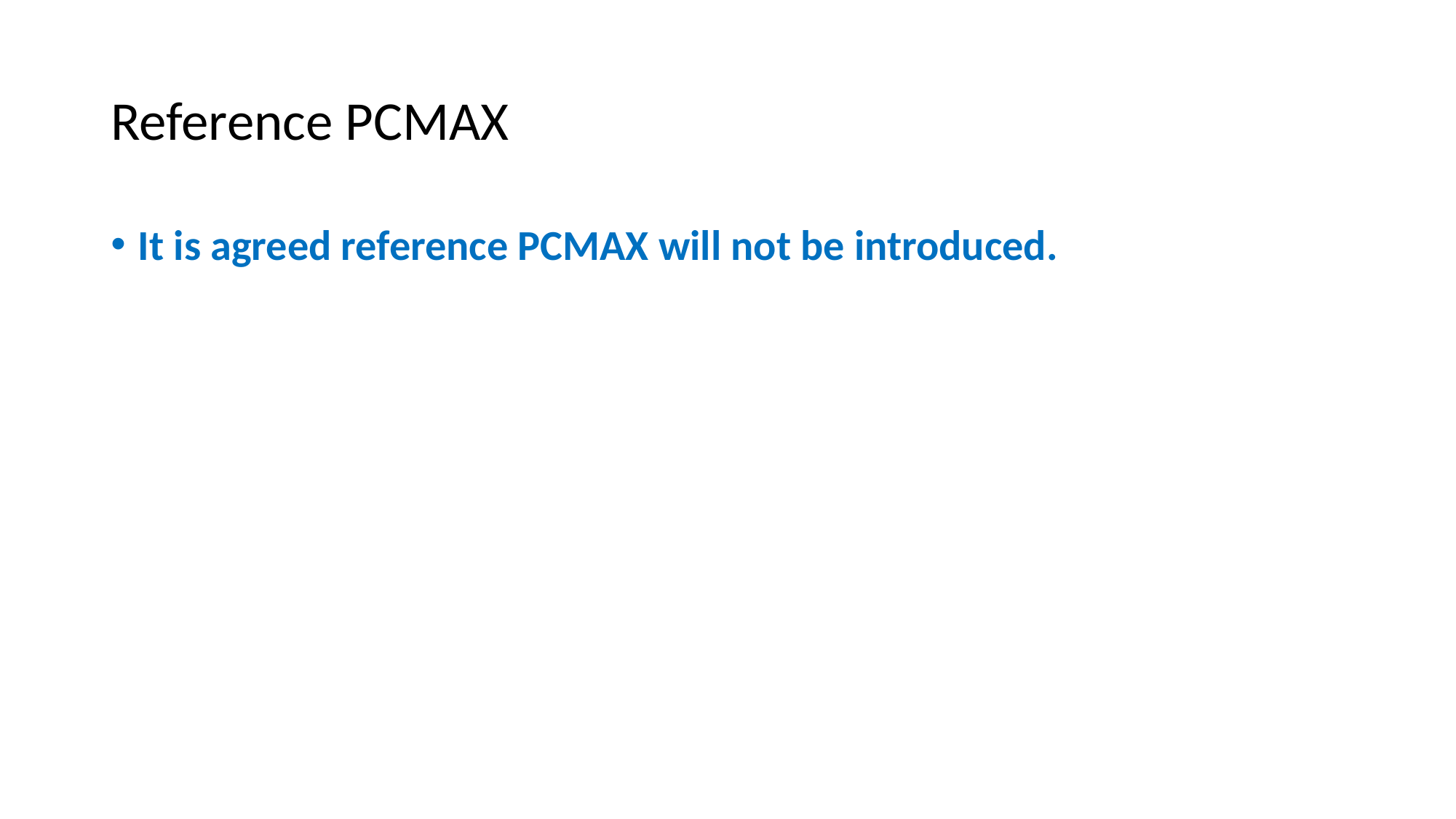

# Reference PCMAX
It is agreed reference PCMAX will not be introduced.